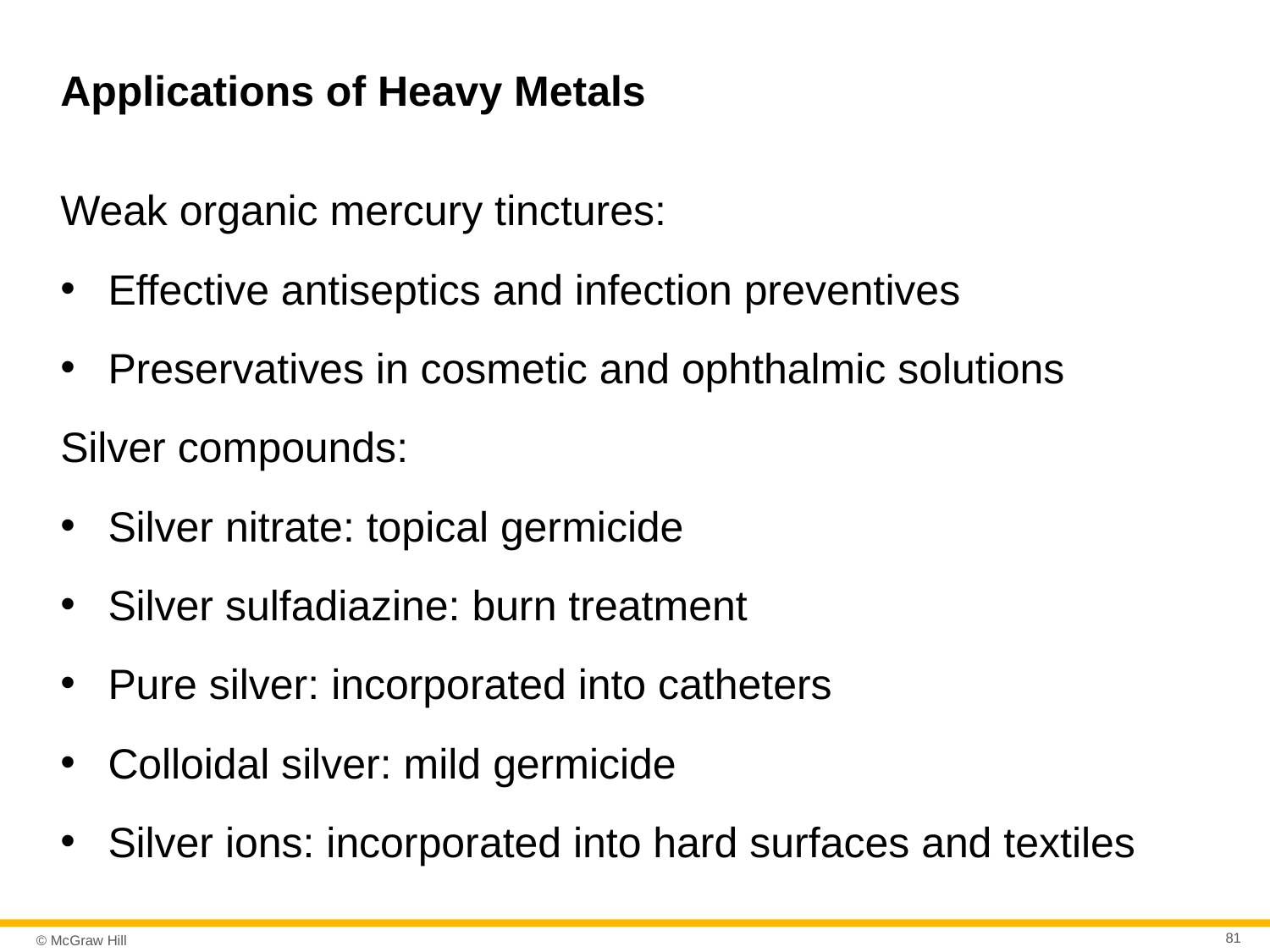

# Applications of Heavy Metals
Weak organic mercury tinctures:
Effective antiseptics and infection preventives
Preservatives in cosmetic and ophthalmic solutions
Silver compounds:
Silver nitrate: topical germicide
Silver sulfadiazine: burn treatment
Pure silver: incorporated into catheters
Colloidal silver: mild germicide
Silver ions: incorporated into hard surfaces and textiles